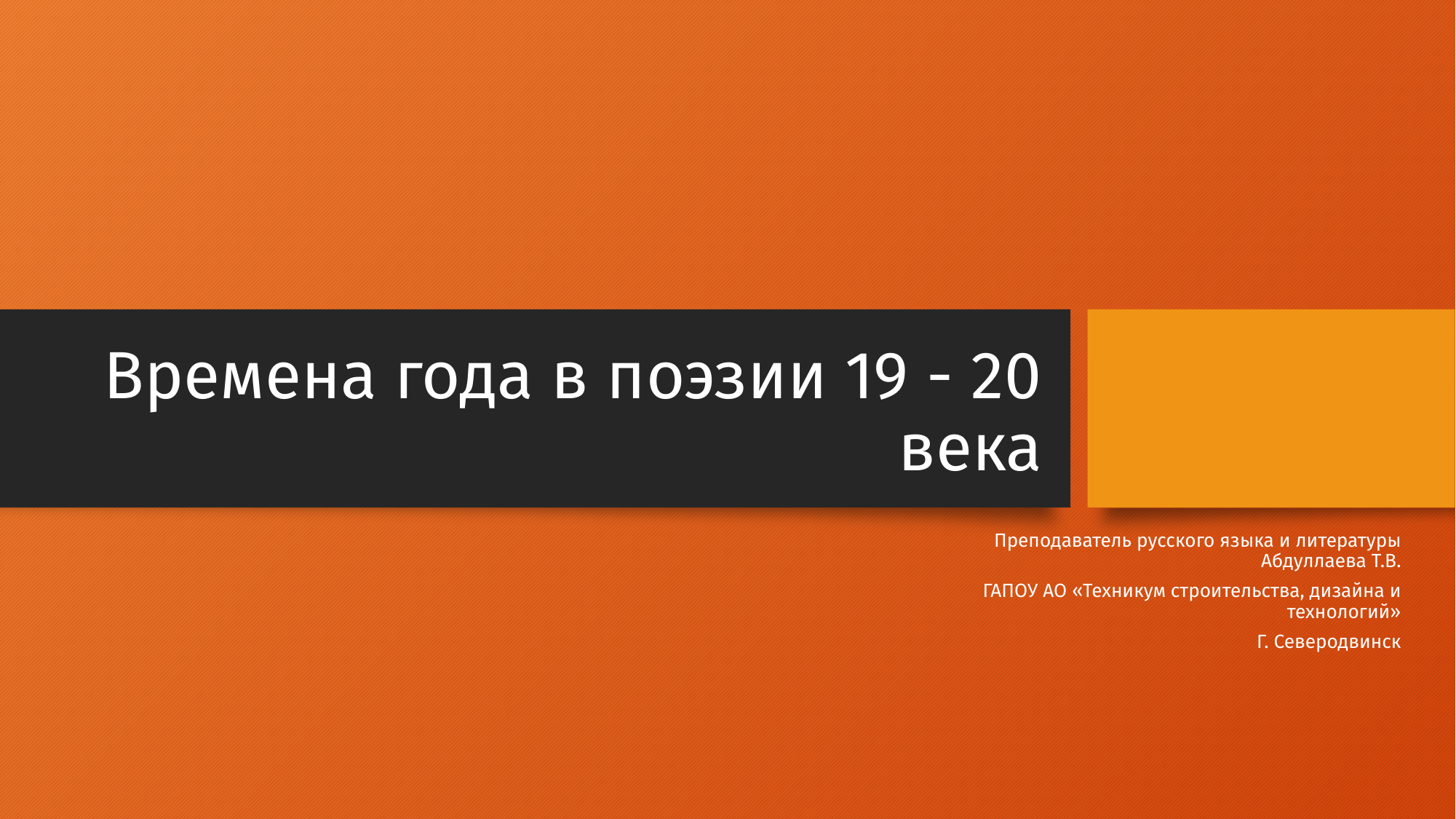

# Времена года в поэзии 19 - 20 века
Преподаватель русского языка и литературы Абдуллаева Т.В.
ГАПОУ АО «Техникум строительства, дизайна и технологий»
Г. Северодвинск